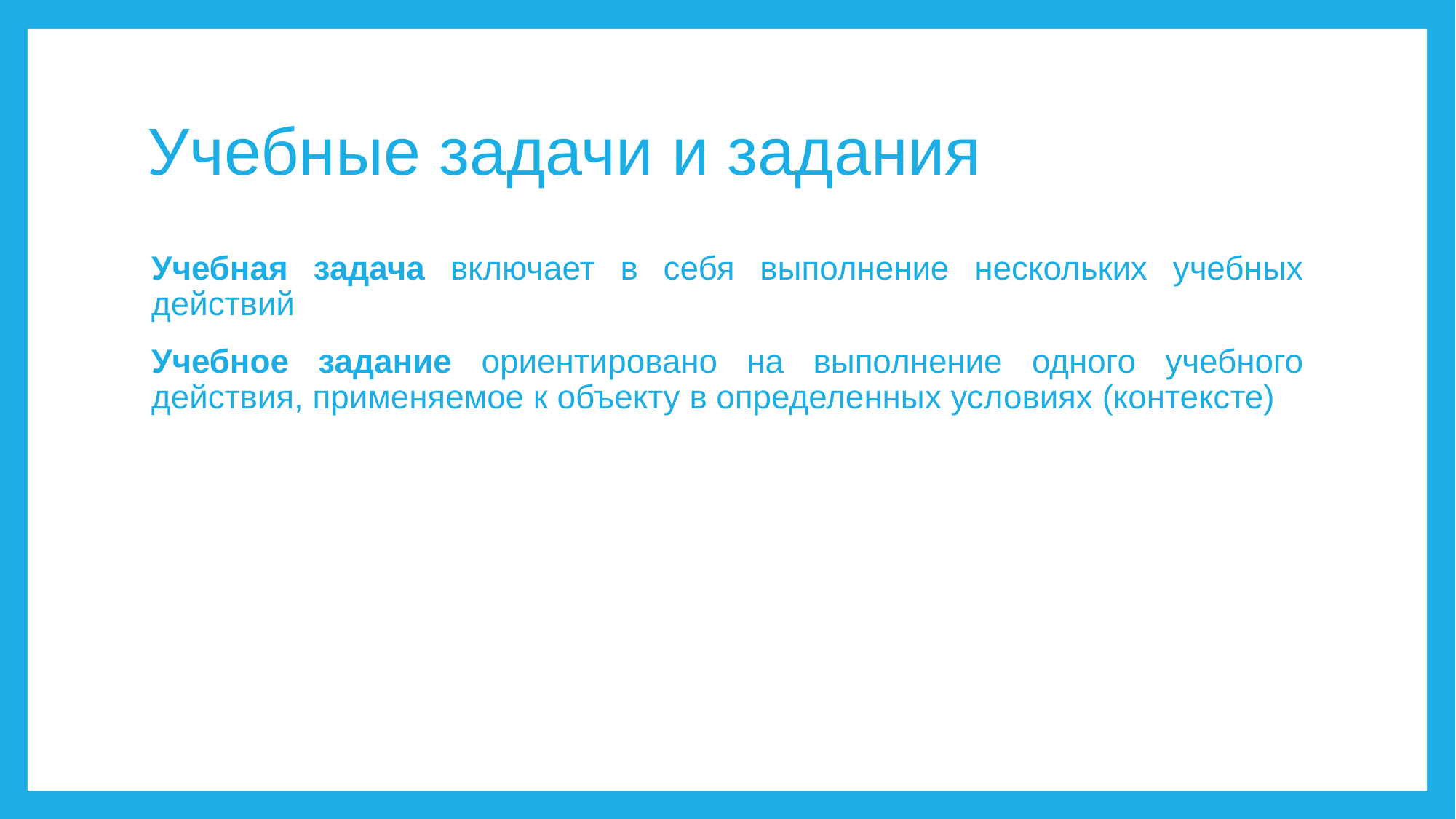

# Учебные задачи и задания
Учебная задача включает в себя выполнение нескольких учебных действий
Учебное задание ориентировано на выполнение одного учебного действия, применяемое к объекту в определенных условиях (контексте)